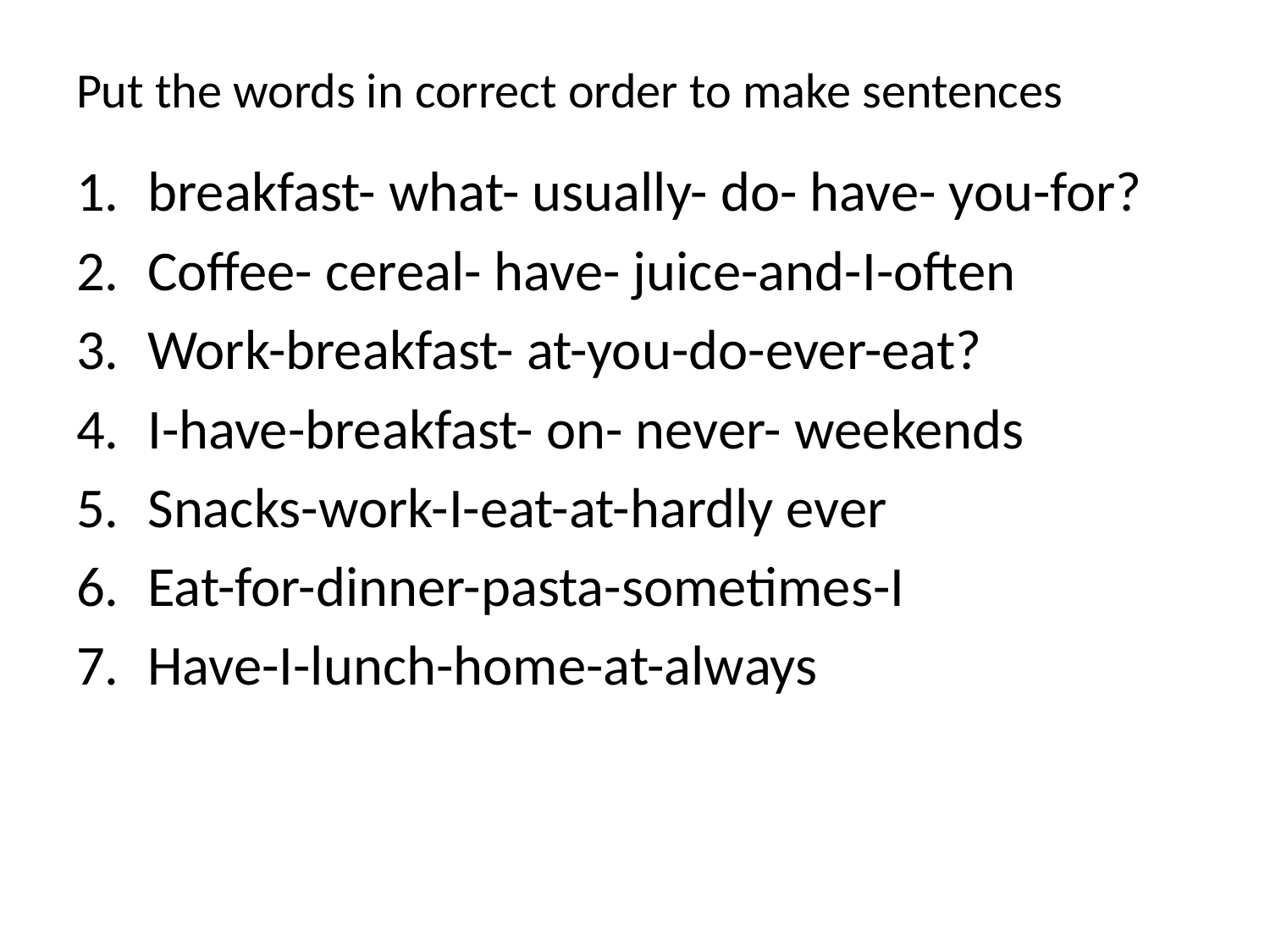

# Put the words in correct order to make sentences
breakfast- what- usually- do- have- you-for?
Coffee- cereal- have- juice-and-I-often
Work-breakfast- at-you-do-ever-eat?
I-have-breakfast- on- never- weekends
Snacks-work-I-eat-at-hardly ever
Eat-for-dinner-pasta-sometimes-I
Have-I-lunch-home-at-always